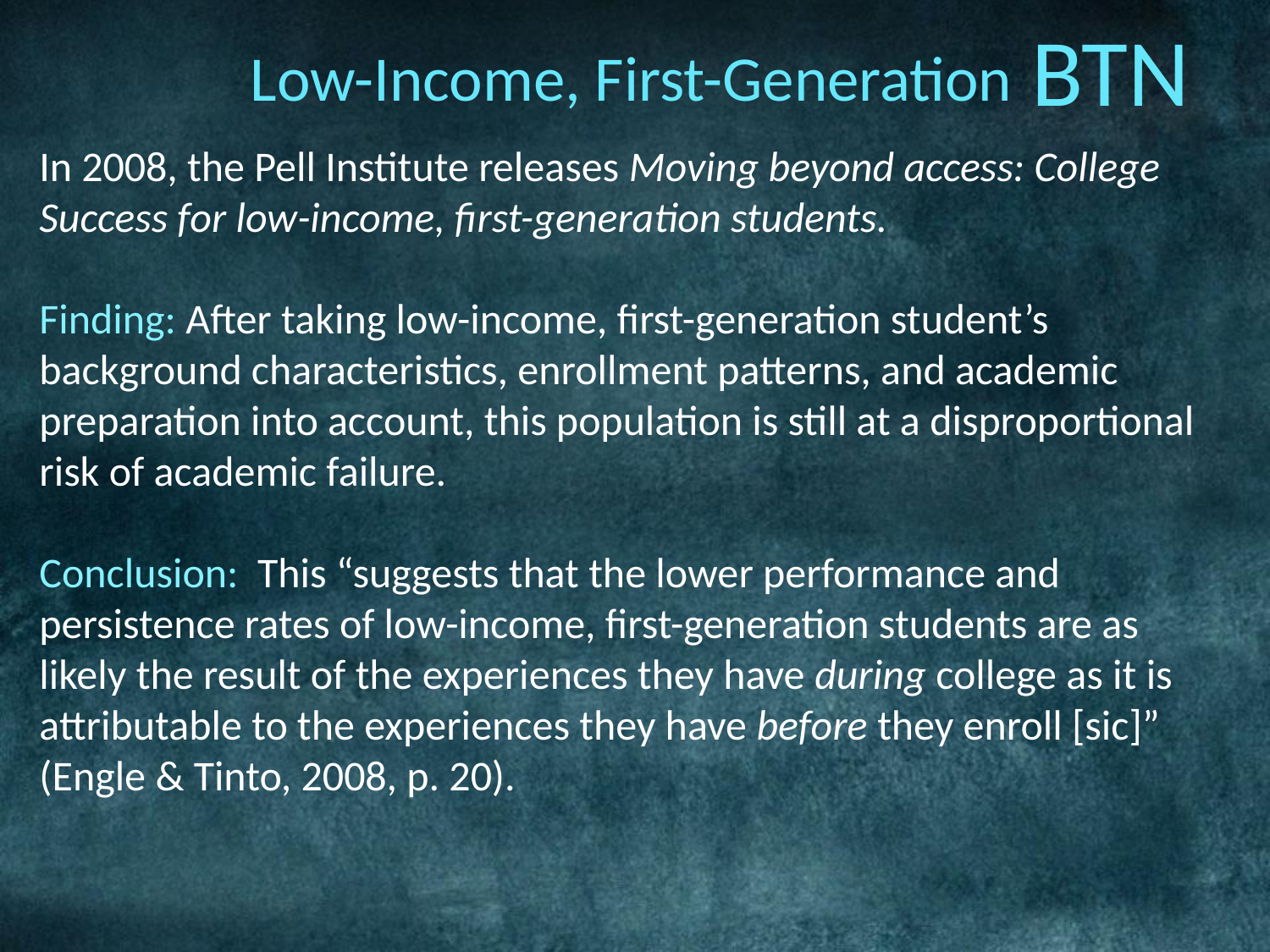

BTN
         Low-Income, First-Generation
In 2008, the Pell Institute releases Moving beyond access: College Success for low-income, first-generation students.

Finding: After taking low-income, first-generation student’s background characteristics, enrollment patterns, and academic preparation into account, this population is still at a disproportional risk of academic failure.

Conclusion:  This “suggests that the lower performance and persistence rates of low-income, first-generation students are as likely the result of the experiences they have during college as it is attributable to the experiences they have before they enroll [sic]” (Engle & Tinto, 2008, p. 20).